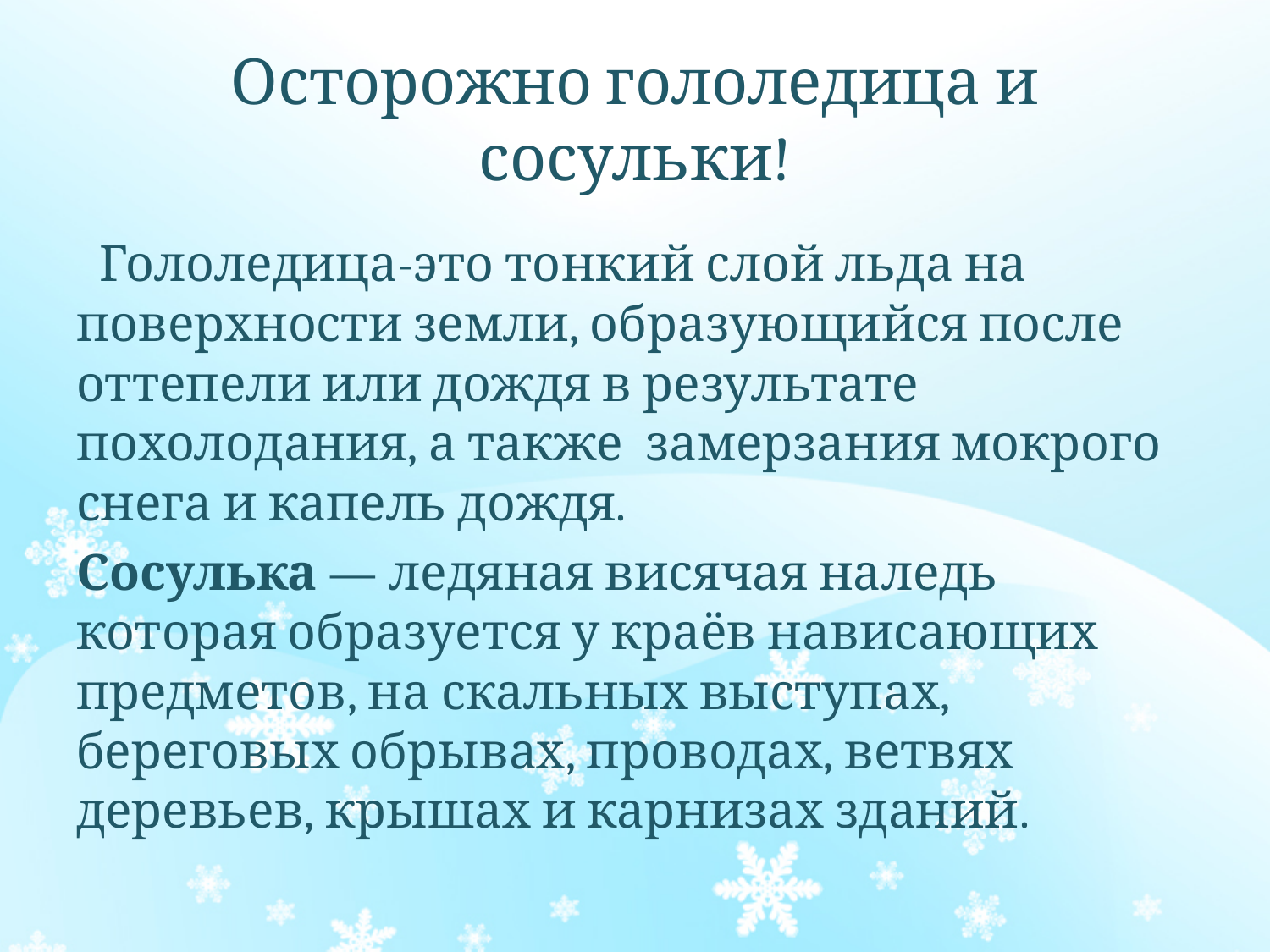

# Осторожно гололедица и сосульки!
  Гололедица-это тонкий слой льда на поверхности земли, образующийся после оттепели или дождя в результате похолодания, а также  замерзания мокрого снега и капель дождя.
Сосулька — ледяная висячая наледь которая образуется у краёв нависающих предметов, на скальных выступах, береговых обрывах, проводах, ветвях деревьев, крышах и карнизах зданий.